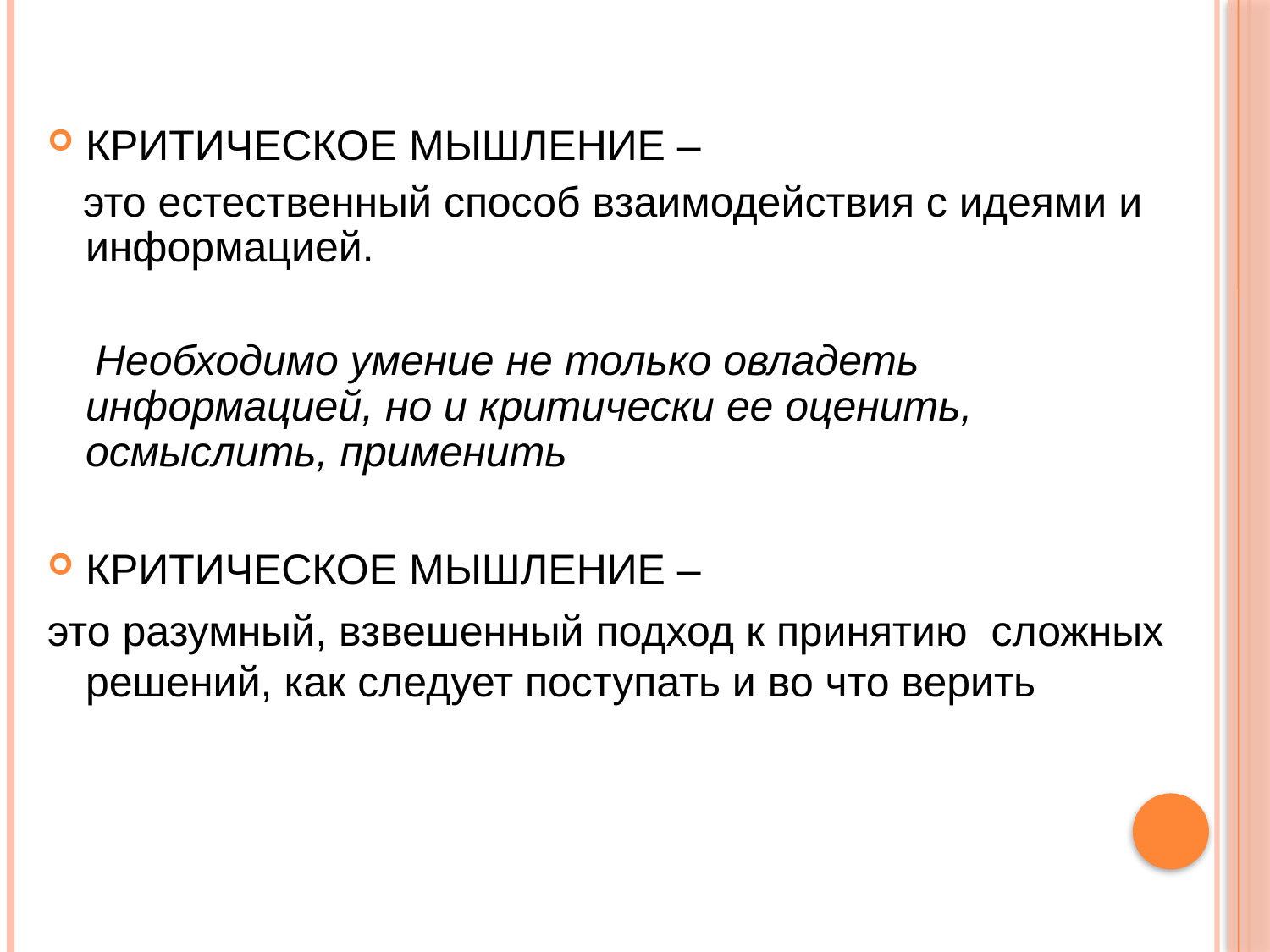

КРИТИЧЕСКОЕ МЫШЛЕНИЕ –
   это естественный способ взаимодействия с идеями и информацией.

    Необходимо умение не только овладеть информацией, но и критически ее оценить, осмыслить, применить

КРИТИЧЕСКОЕ МЫШЛЕНИЕ –
это разумный, взвешенный подход к принятию  сложных решений, как следует поступать и во что верить